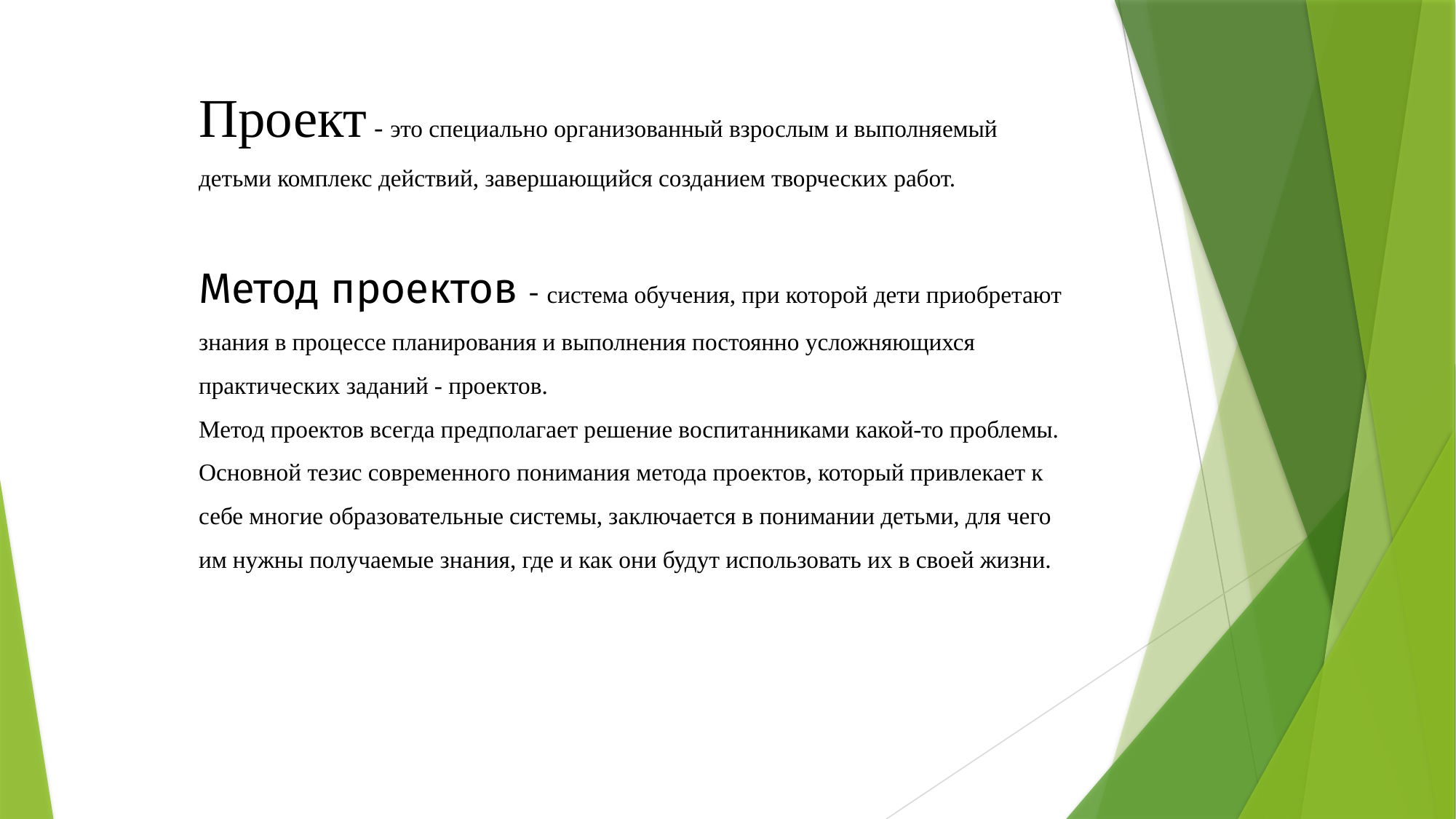

Проект - это специально организованный взрослым и выполняемый детьми комплекс действий, завершающийся созданием творческих работ.

Метод проектов - система обучения, при которой дети приобретают знания в процессе планирования и выполнения постоянно усложняющихся практических заданий - проектов.
Метод проектов всегда предполагает решение воспитанниками какой-то проблемы. Основной тезис современного понимания метода проектов, который привлекает к себе многие образовательные системы, заключается в понимании детьми, для чего им нужны получаемые знания, где и как они будут использовать их в своей жизни.